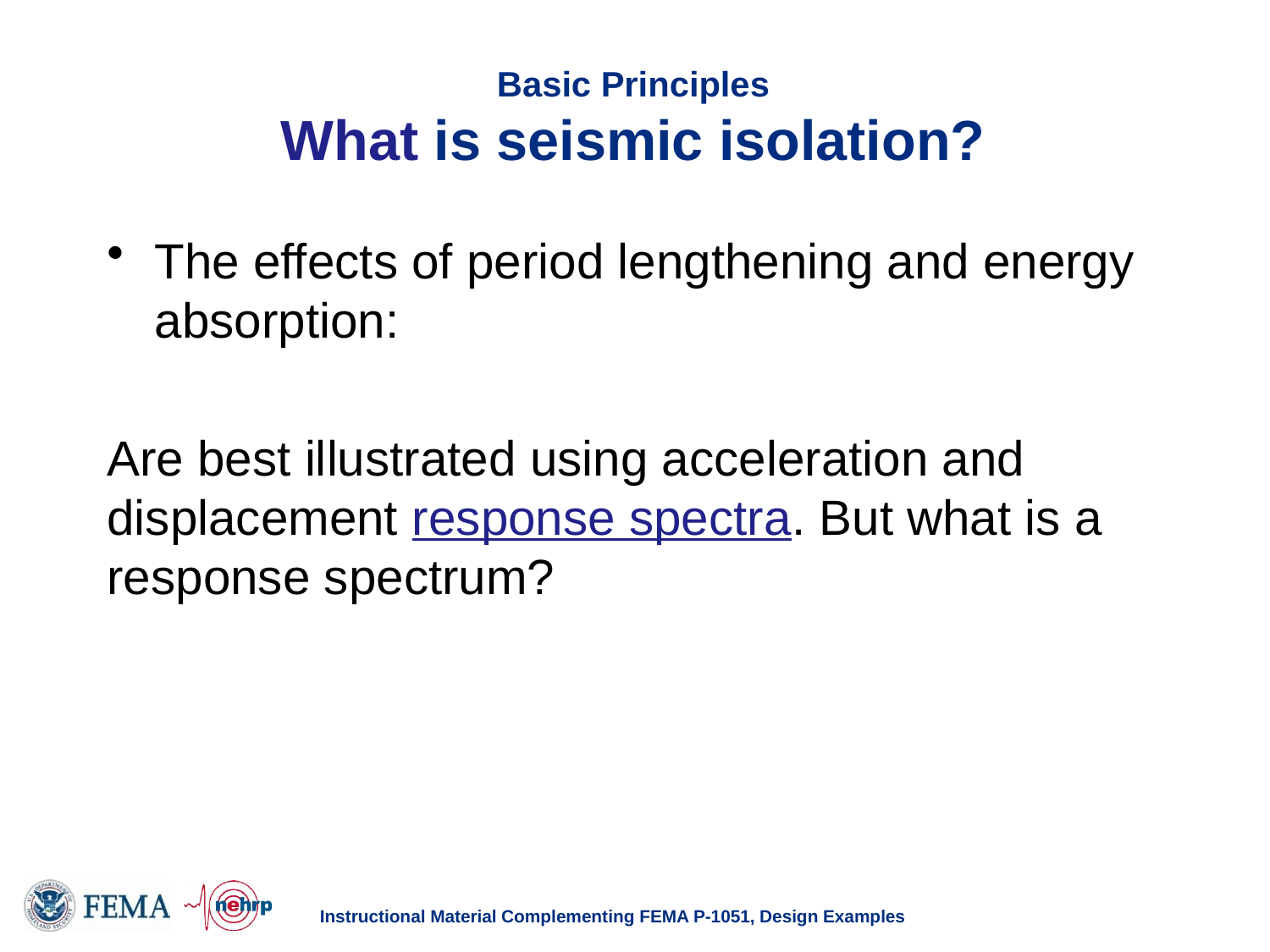

# Basic Principles What is seismic isolation?
The effects of period lengthening and energy absorption:

Are best illustrated using acceleration and displacement response spectra. But what is a response spectrum?
Instructional Material Complementing FEMA P-1051, Design Examples